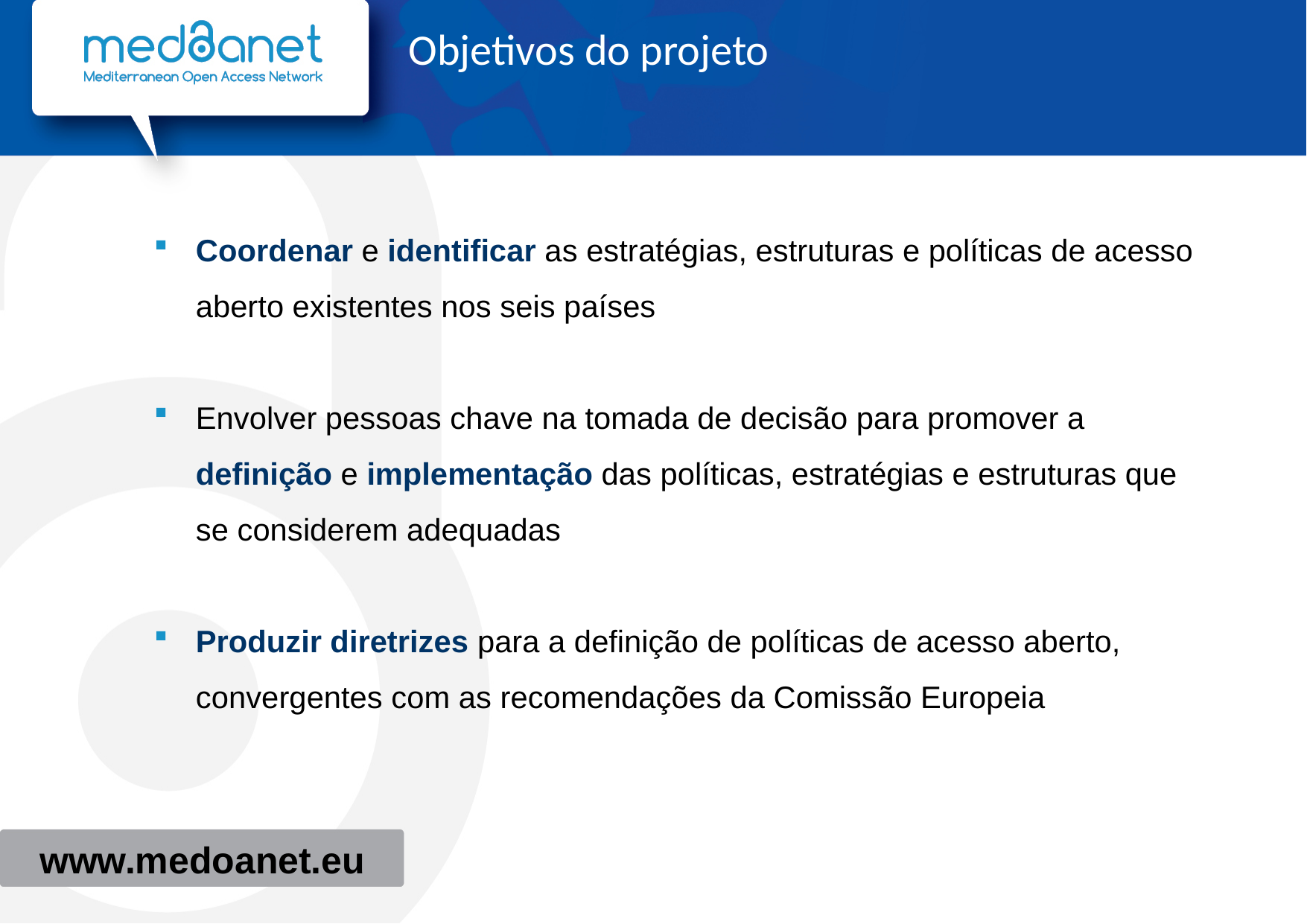

# Objetivos do projeto
Coordenar e identificar as estratégias, estruturas e políticas de acesso aberto existentes nos seis países

Envolver pessoas chave na tomada de decisão para promover a definição e implementação das políticas, estratégias e estruturas que se considerem adequadas

Produzir diretrizes para a definição de políticas de acesso aberto, convergentes com as recomendações da Comissão Europeia
www.medoanet.eu